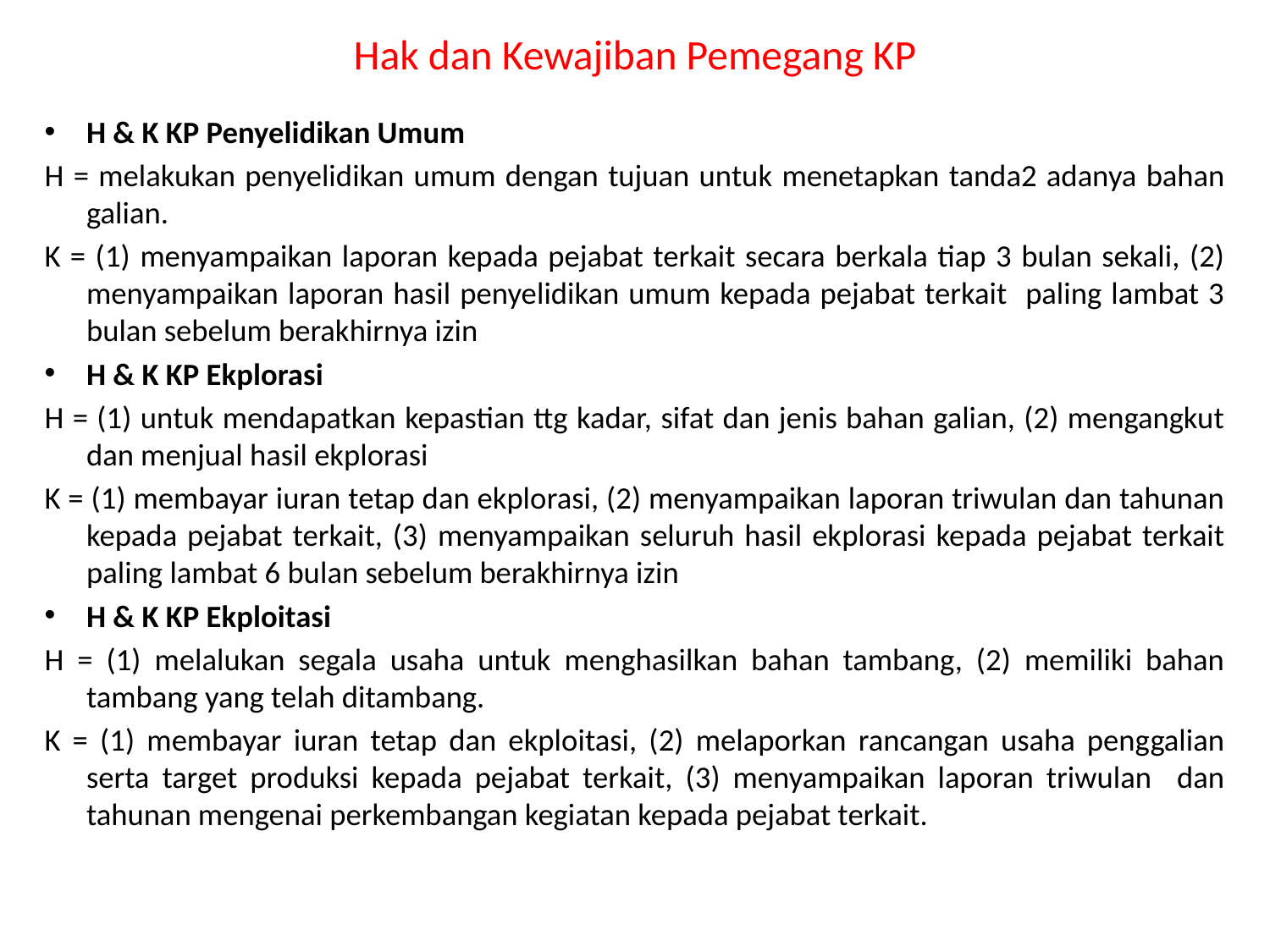

# Hak dan Kewajiban Pemegang KP
H & K KP Penyelidikan Umum
H = melakukan penyelidikan umum dengan tujuan untuk menetapkan tanda2 adanya bahan galian.
K = (1) menyampaikan laporan kepada pejabat terkait secara berkala tiap 3 bulan sekali, (2) menyampaikan laporan hasil penyelidikan umum kepada pejabat terkait  paling lambat 3 bulan sebelum berakhirnya izin
H & K KP Ekplorasi
H = (1) untuk mendapatkan kepastian ttg kadar, sifat dan jenis bahan galian, (2) mengangkut dan menjual hasil ekplorasi
K = (1) membayar iuran tetap dan ekplorasi, (2) menyampaikan laporan triwulan dan tahunan kepada pejabat terkait, (3) menyampaikan seluruh hasil ekplorasi kepada pejabat terkait paling lambat 6 bulan sebelum berakhirnya izin
H & K KP Ekploitasi
H = (1) melalukan segala usaha untuk menghasilkan bahan tambang, (2) memiliki bahan tambang yang telah ditambang.
K = (1) membayar iuran tetap dan ekploitasi, (2) melaporkan rancangan usaha penggalian serta target produksi kepada pejabat terkait, (3) menyampaikan laporan triwulan  dan tahunan mengenai perkembangan kegiatan kepada pejabat terkait.